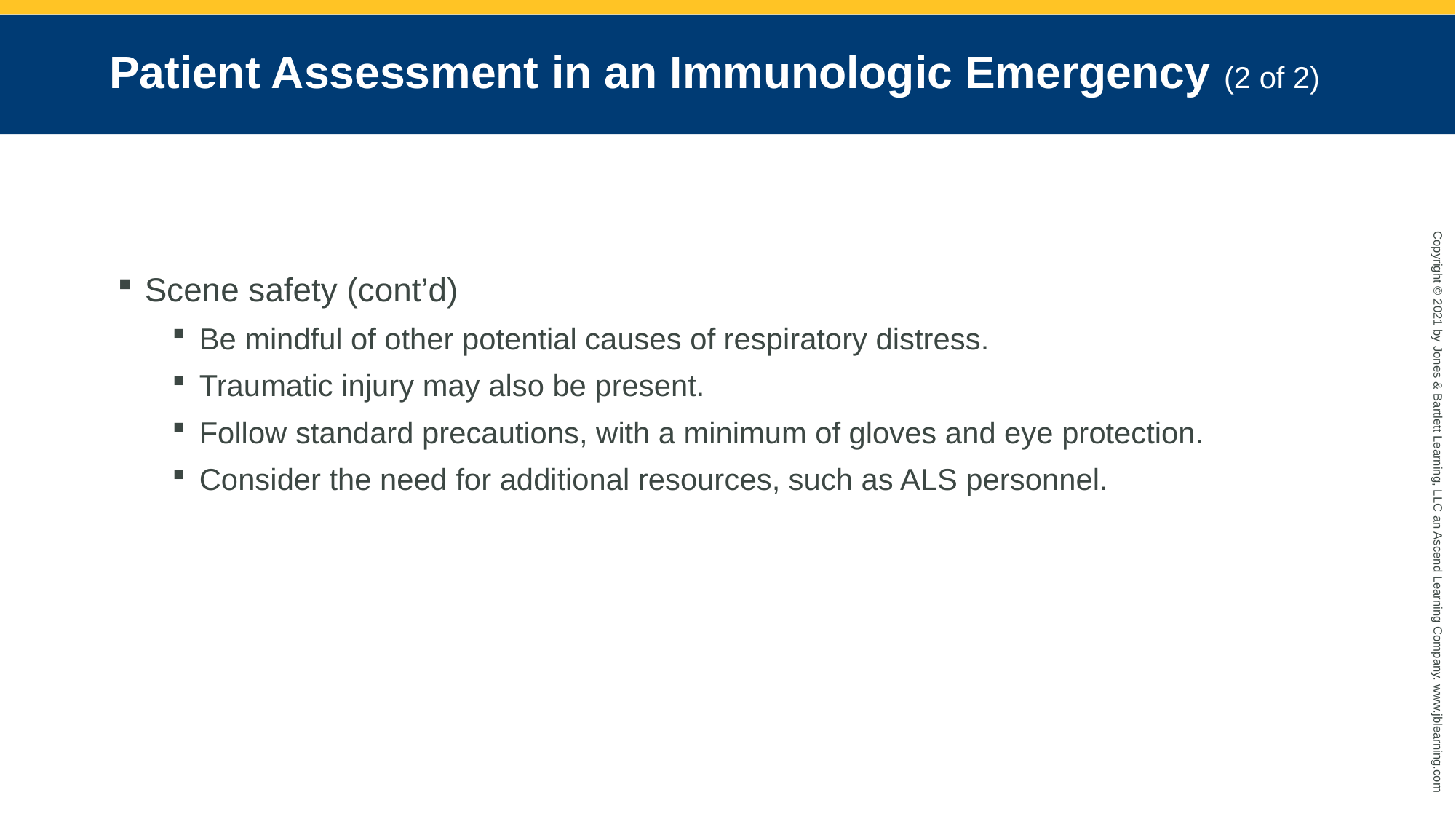

# Patient Assessment in an Immunologic Emergency (2 of 2)
Scene safety (cont’d)
Be mindful of other potential causes of respiratory distress.
Traumatic injury may also be present.
Follow standard precautions, with a minimum of gloves and eye protection.
Consider the need for additional resources, such as ALS personnel.